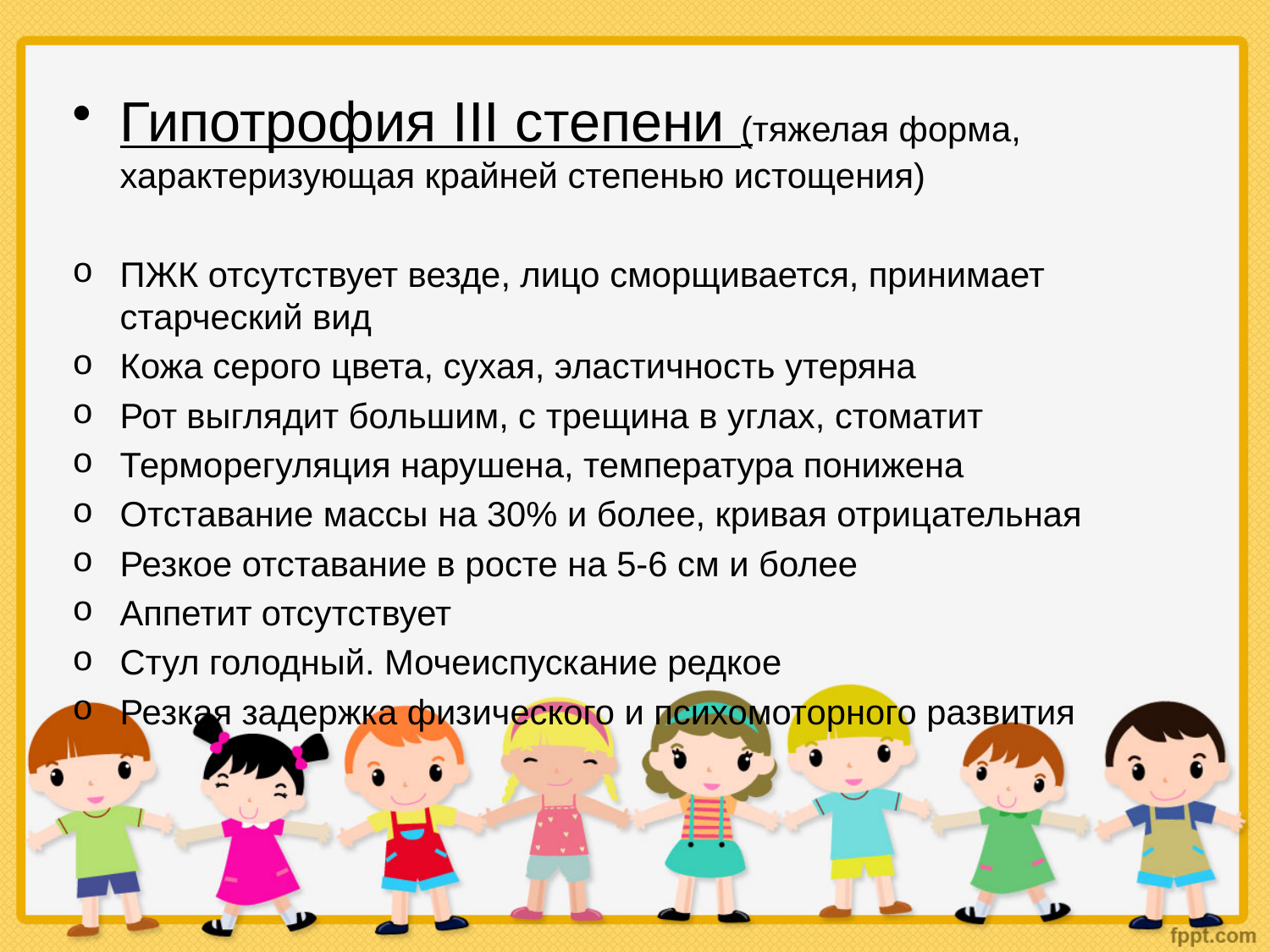

Гипотрофия III степени (тяжелая форма, характеризующая крайней степенью истощения)

ПЖК отсутствует везде, лицо сморщивается, принимает старческий вид
Кожа серого цвета, сухая, эластичность утеряна
Рот выглядит большим, с трещина в углах, стоматит
Терморегуляция нарушена, температура понижена
Отставание массы на 30% и более, кривая отрицательная
Резкое отставание в росте на 5-6 см и более
Аппетит отсутствует
Стул голодный. Мочеиспускание редкое
Резкая задержка физического и психомоторного развития